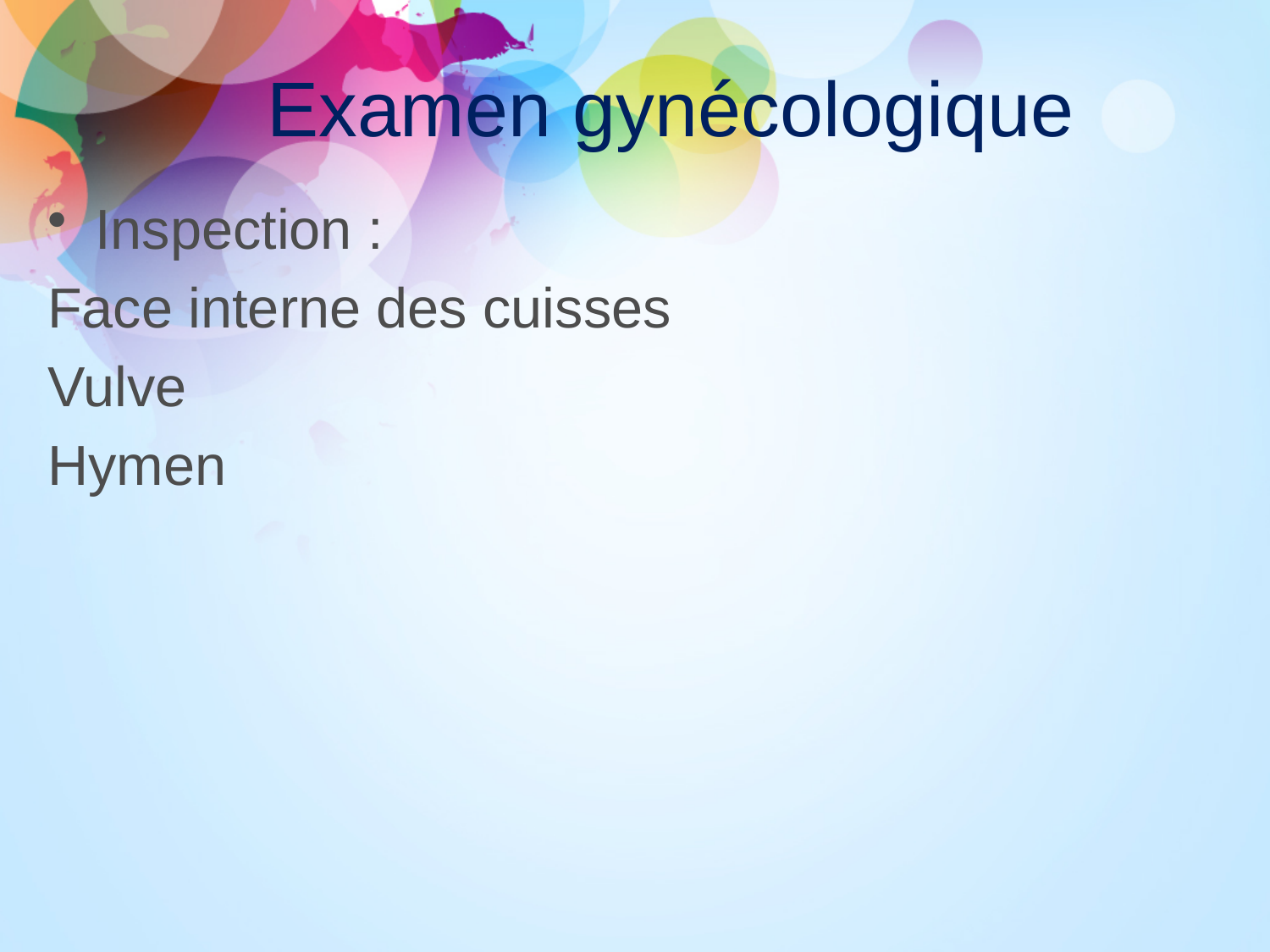

# Examen gynécologique
Inspection :
Face interne des cuisses
Vulve
Hymen